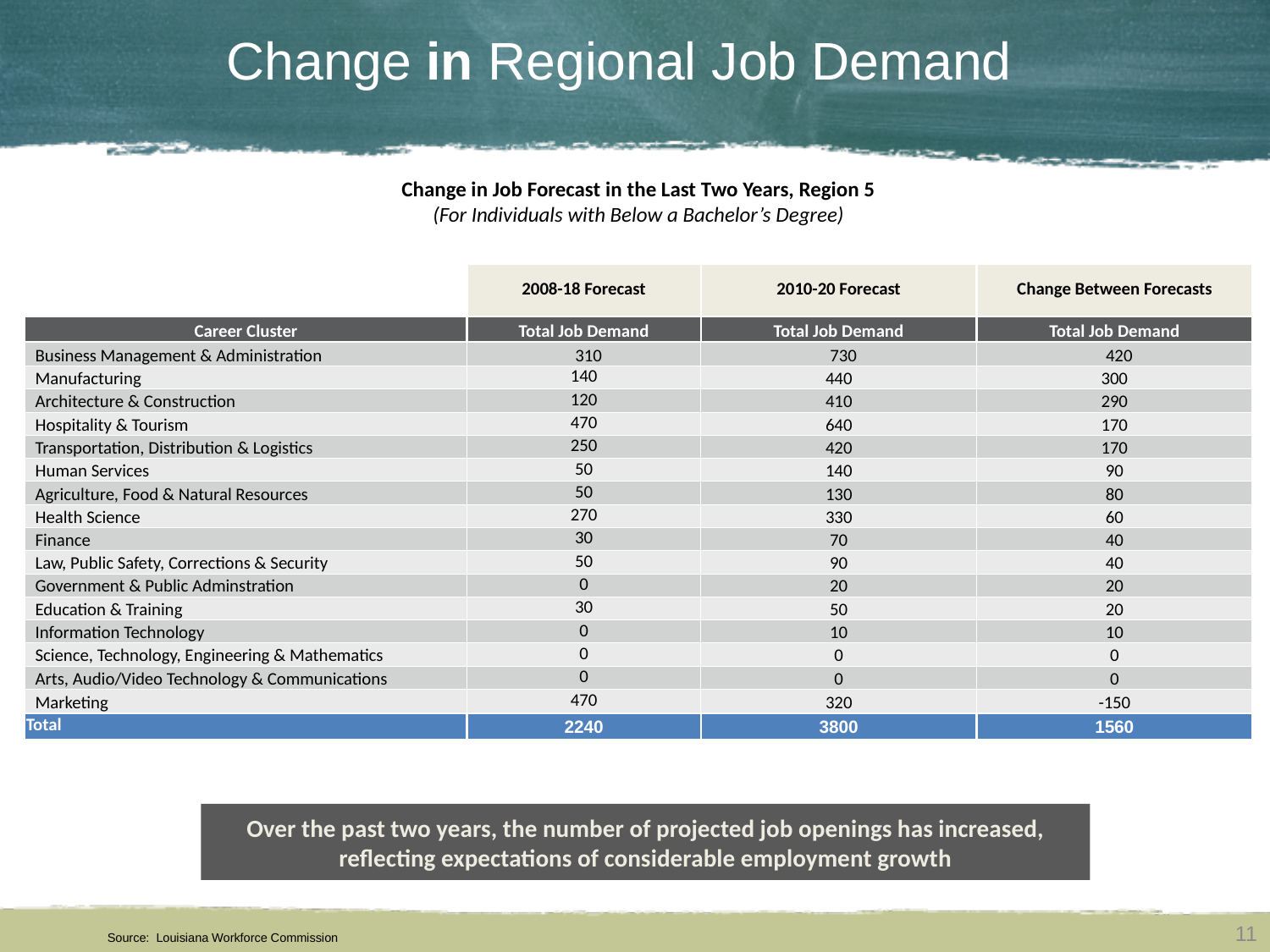

Change in Regional Job Demand
Change in Job Forecast in the Last Two Years, Region 5
(For Individuals with Below a Bachelor’s Degree)
|  | 2008-18 Forecast | 2010-20 Forecast | Change Between Forecasts |
| --- | --- | --- | --- |
| Career Cluster | Total Job Demand | Total Job Demand | Total Job Demand |
| Business Management & Administration | 310 | 730 | 420 |
| Manufacturing | 140 | 440 | 300 |
| Architecture & Construction | 120 | 410 | 290 |
| Hospitality & Tourism | 470 | 640 | 170 |
| Transportation, Distribution & Logistics | 250 | 420 | 170 |
| Human Services | 50 | 140 | 90 |
| Agriculture, Food & Natural Resources | 50 | 130 | 80 |
| Health Science | 270 | 330 | 60 |
| Finance | 30 | 70 | 40 |
| Law, Public Safety, Corrections & Security | 50 | 90 | 40 |
| Government & Public Adminstration | 0 | 20 | 20 |
| Education & Training | 30 | 50 | 20 |
| Information Technology | 0 | 10 | 10 |
| Science, Technology, Engineering & Mathematics | 0 | 0 | 0 |
| Arts, Audio/Video Technology & Communications | 0 | 0 | 0 |
| Marketing | 470 | 320 | -150 |
| Total | 2240 | 3800 | 1560 |
Over the past two years, the number of projected job openings has increased, reflecting expectations of considerable employment growth
11
Source:  Louisiana Workforce Commission